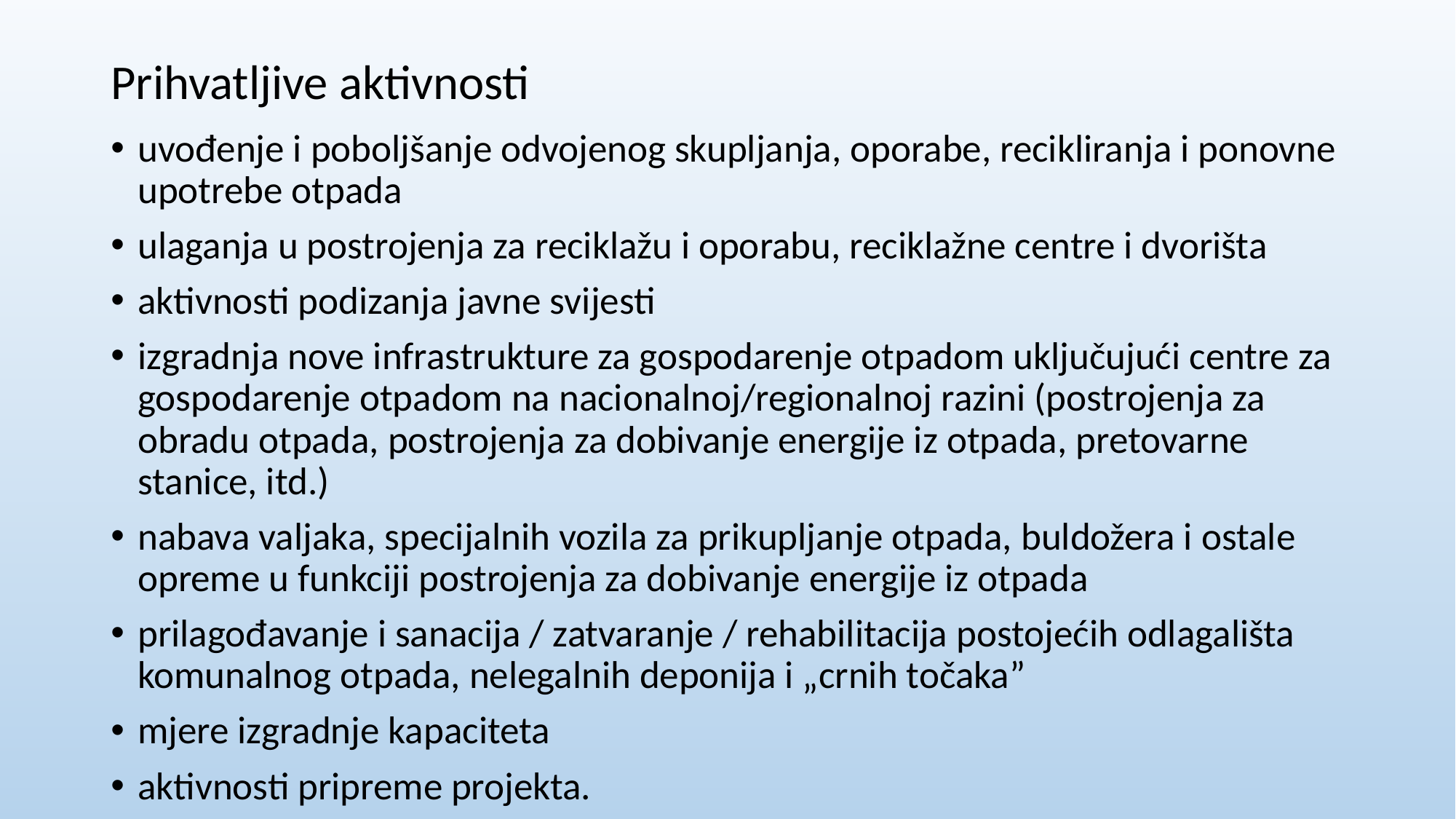

# Prihvatljive aktivnosti
uvođenje i poboljšanje odvojenog skupljanja, oporabe, recikliranja i ponovne upotrebe otpada
ulaganja u postrojenja za reciklažu i oporabu, reciklažne centre i dvorišta
aktivnosti podizanja javne svijesti
izgradnja nove infrastrukture za gospodarenje otpadom uključujući centre za gospodarenje otpadom na nacionalnoj/regionalnoj razini (postrojenja za obradu otpada, postrojenja za dobivanje energije iz otpada, pretovarne stanice, itd.)
nabava valjaka, specijalnih vozila za prikupljanje otpada, buldožera i ostale opreme u funkciji postrojenja za dobivanje energije iz otpada
prilagođavanje i sanacija / zatvaranje / rehabilitacija postojećih odlagališta komunalnog otpada, nelegalnih deponija i „crnih točaka”
mjere izgradnje kapaciteta
aktivnosti pripreme projekta.